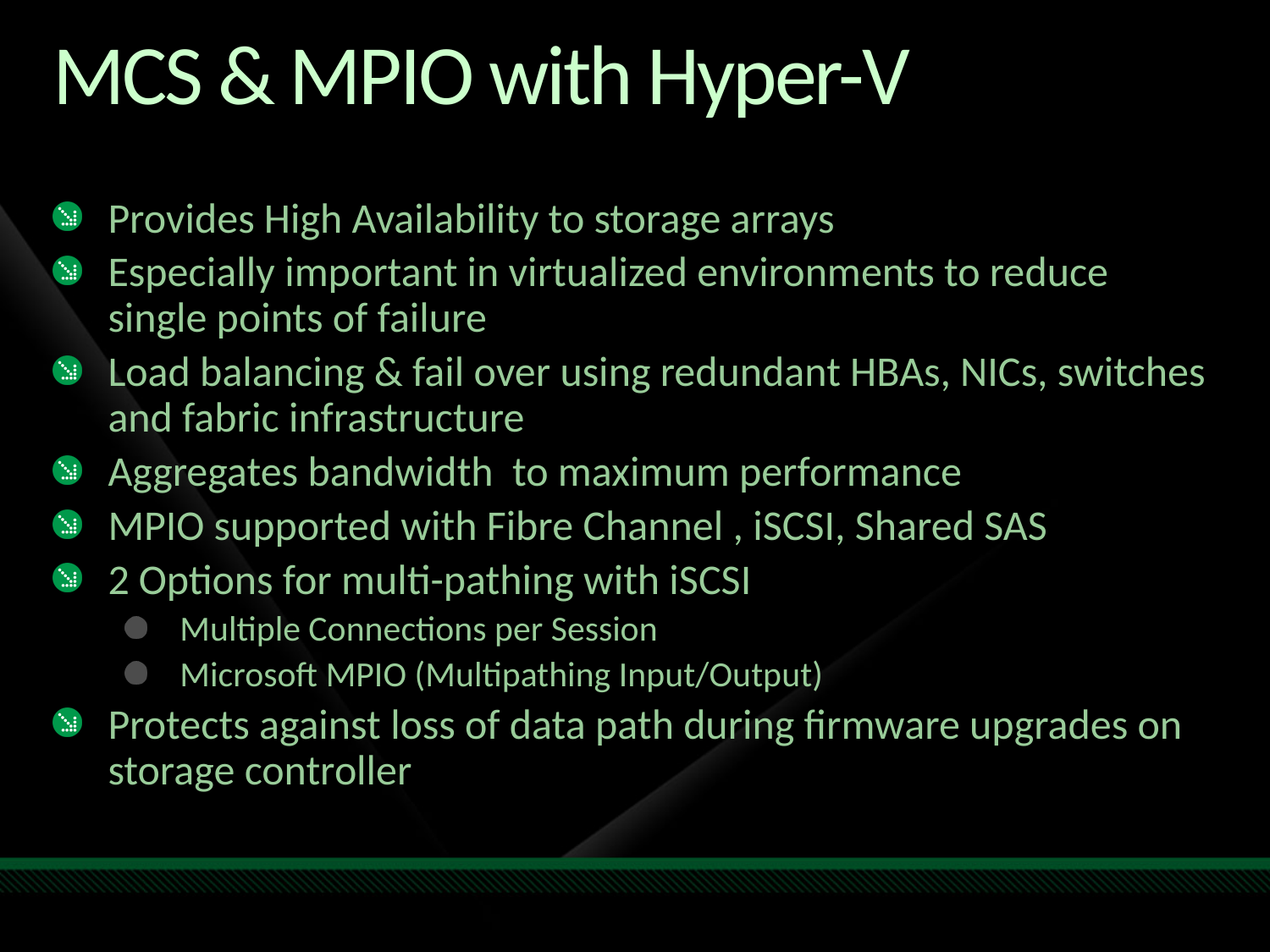

# MCS & MPIO with Hyper-V
Provides High Availability to storage arrays
Especially important in virtualized environments to reduce single points of failure
Load balancing & fail over using redundant HBAs, NICs, switches and fabric infrastructure
Aggregates bandwidth  to maximum performance
MPIO supported with Fibre Channel , iSCSI, Shared SAS
2 Options for multi-pathing with iSCSI
Multiple Connections per Session
Microsoft MPIO (Multipathing Input/Output)
Protects against loss of data path during firmware upgrades on storage controller